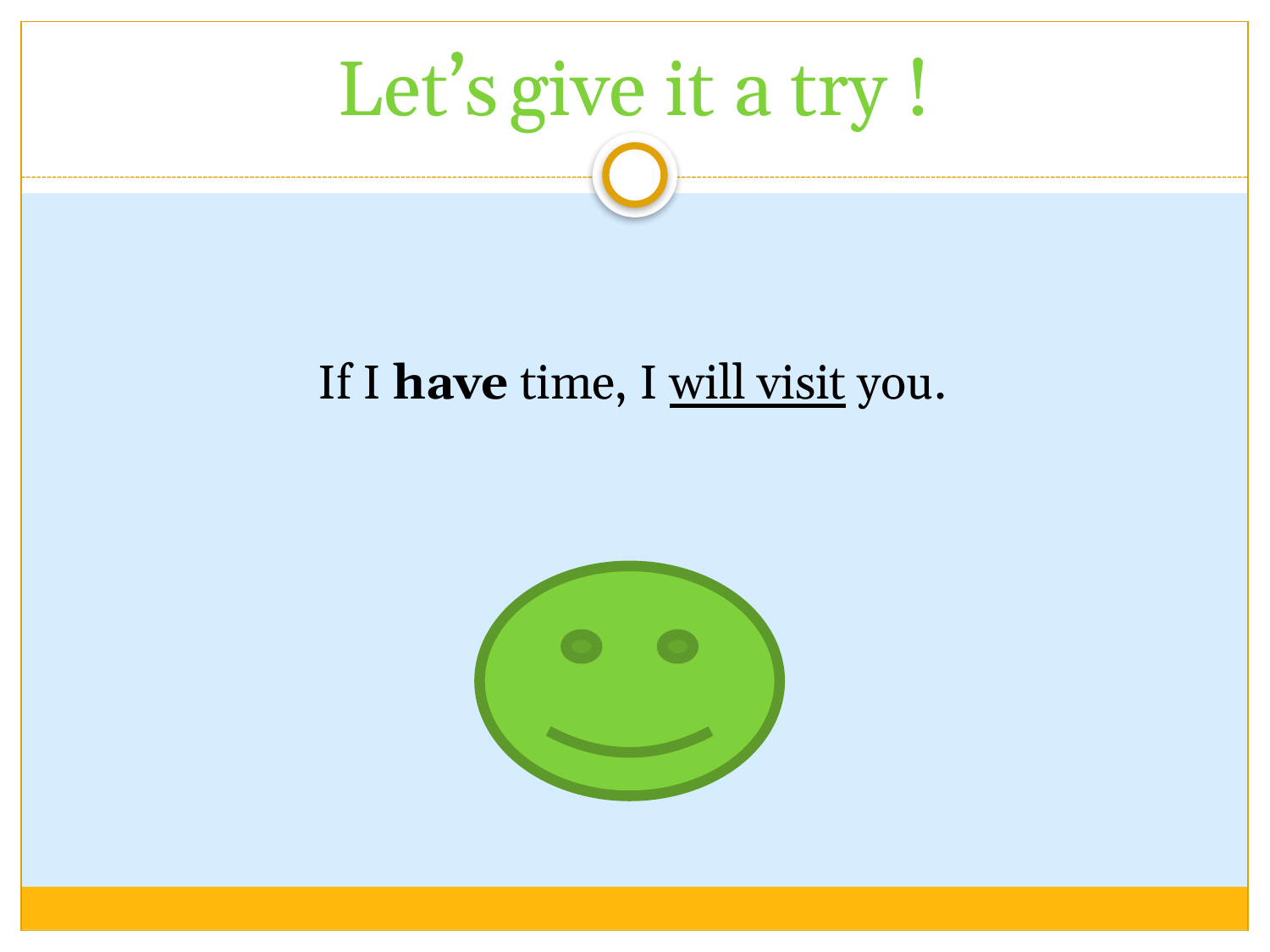

# Let’s give it a try !

If I have time, I will visit you.